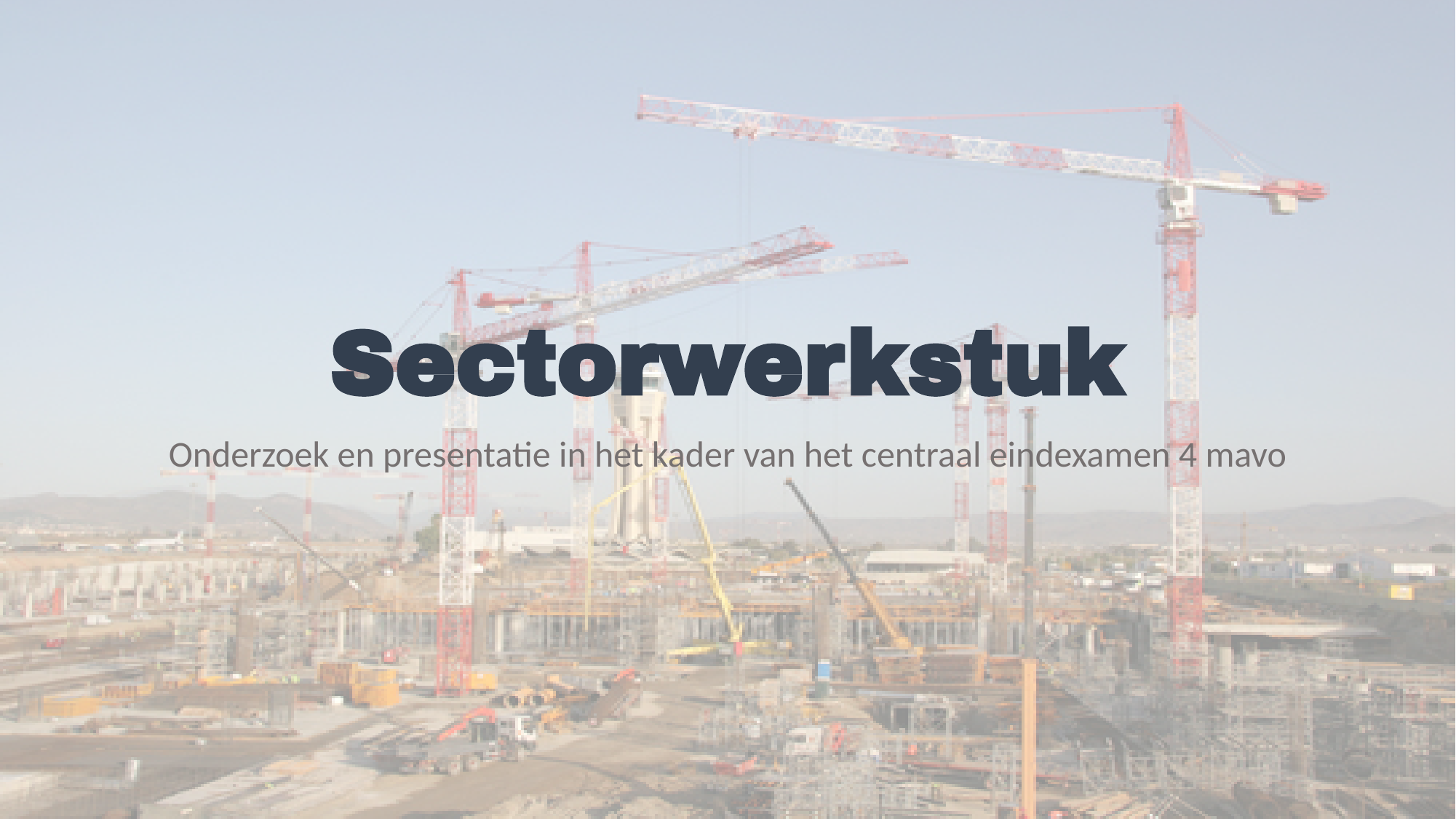

# Sectorwerkstuk
Onderzoek en presentatie in het kader van het centraal eindexamen 4 mavo